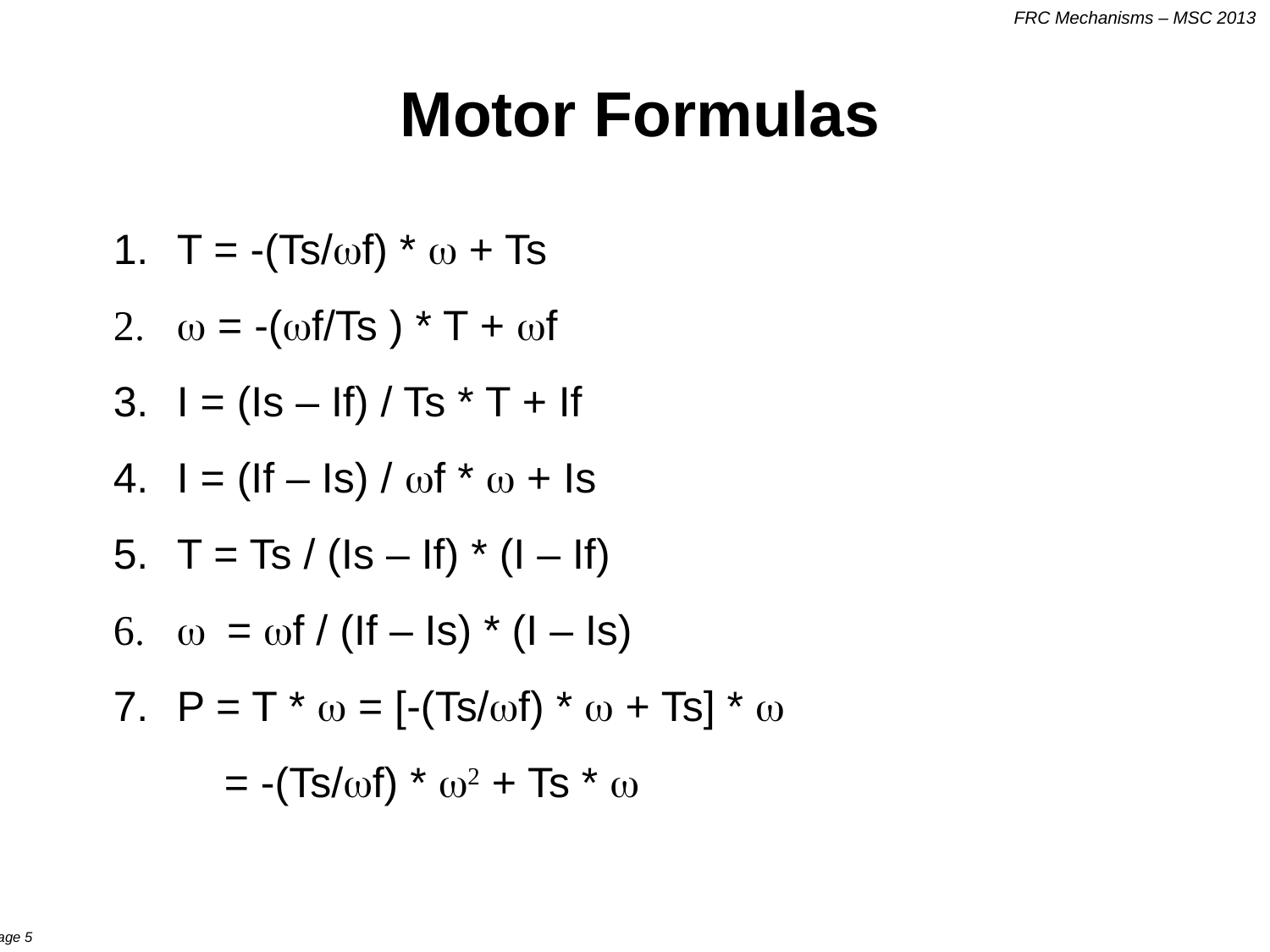

Motor Formulas
T = -(Ts/ωf) * ω + Ts
ω = -(ωf/Ts ) * T + ωf
I = (Is – If) / Ts * T + If
I = (If – Is) / ωf * ω + Is
T = Ts / (Is – If) * (I – If)
ω = ωf / (If – Is) * (I – Is)
P = T * ω = [-(Ts/ωf) * ω + Ts] * ω
    = -(Ts/ωf) * ω2 + Ts * ω